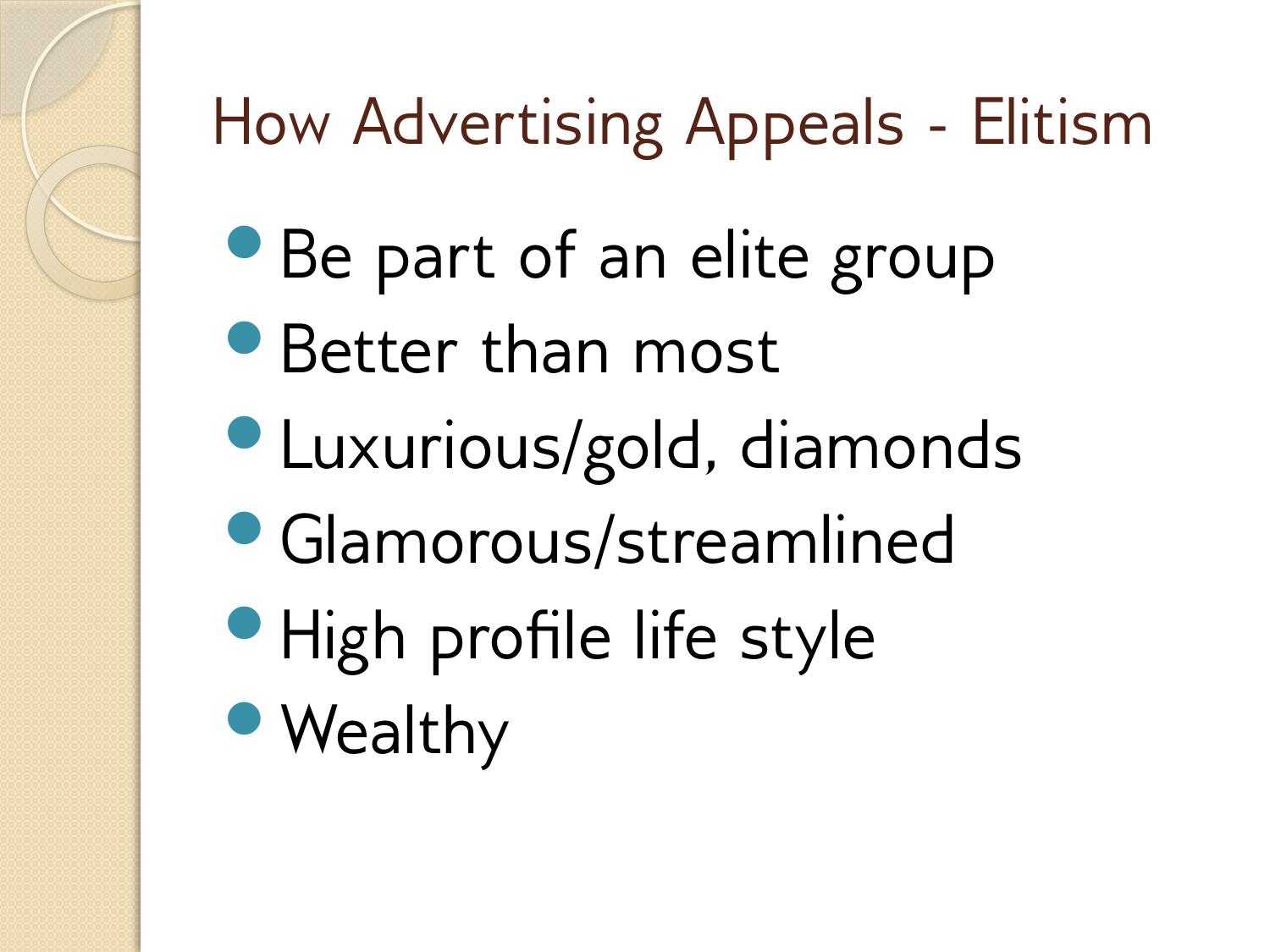

# How Advertising Appeals - Elitism
Be part of an elite group
Better than most
Luxurious/gold, diamonds
Glamorous/streamlined
High profile life style
Wealthy